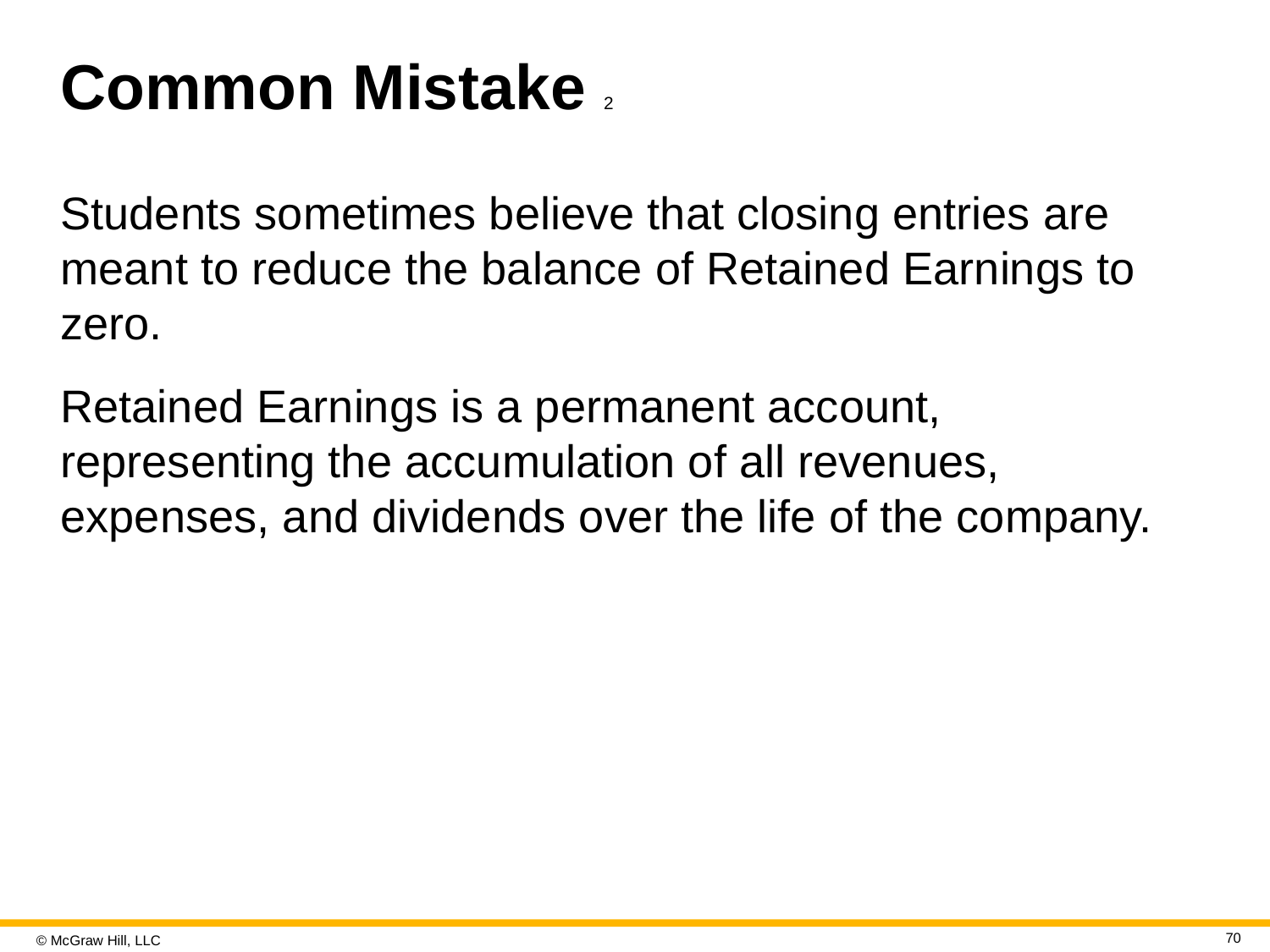

# Common Mistake 2
Students sometimes believe that closing entries are meant to reduce the balance of Retained Earnings to zero.
Retained Earnings is a permanent account, representing the accumulation of all revenues, expenses, and dividends over the life of the company.
70